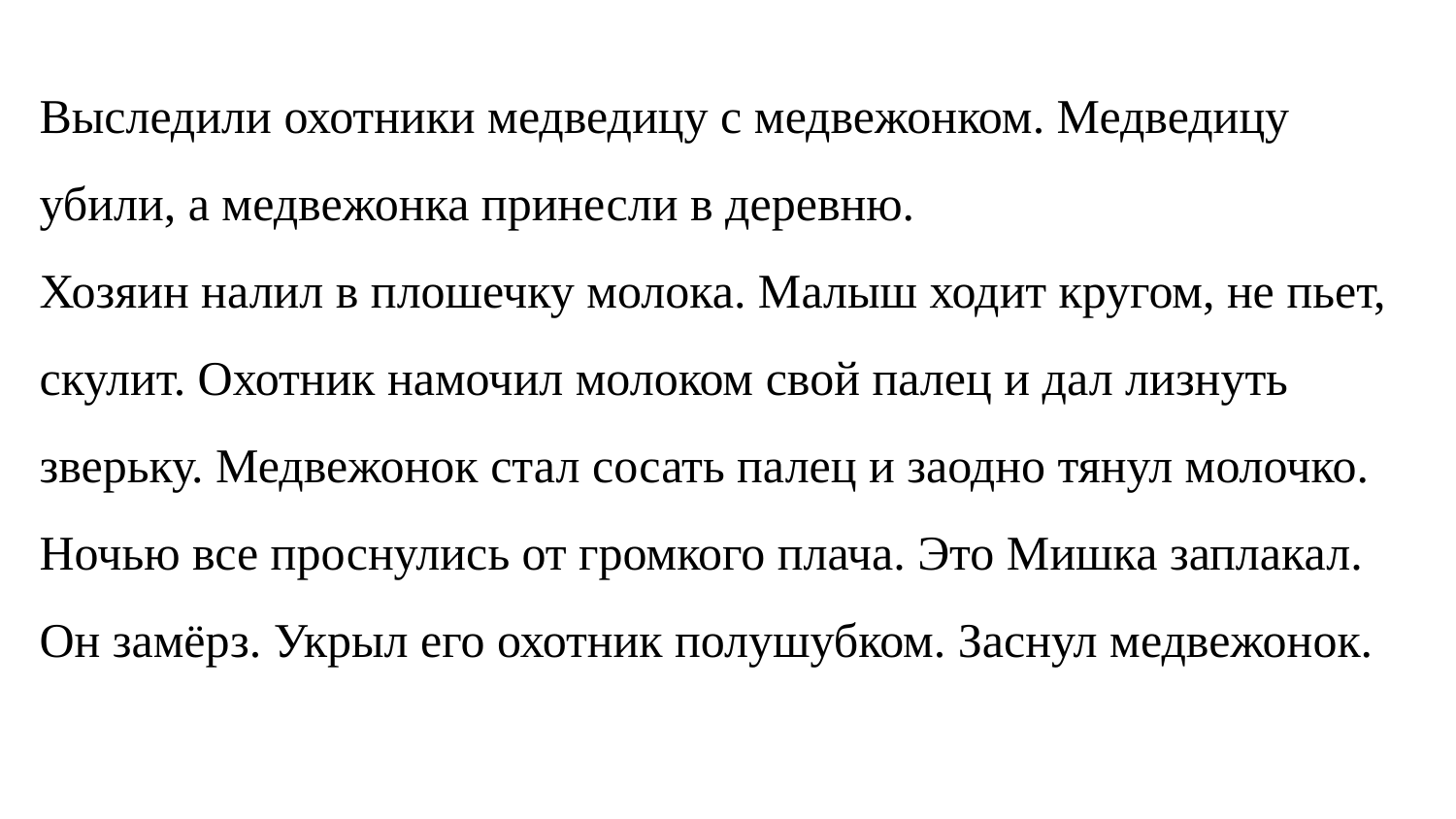

Выследили охотники медведицу с медвежонком. Медведицу убили, а медвежонка принесли в деревню.
Хозяин налил в плошечку молока. Малыш ходит кругом, не пьет, скулит. Охотник намочил молоком свой палец и дал лизнуть зверьку. Медвежонок стал сосать палец и заодно тянул молочко.
Ночью все проснулись от громкого плача. Это Мишка заплакал. Он замёрз. Укрыл его охотник полушубком. Заснул медвежонок.